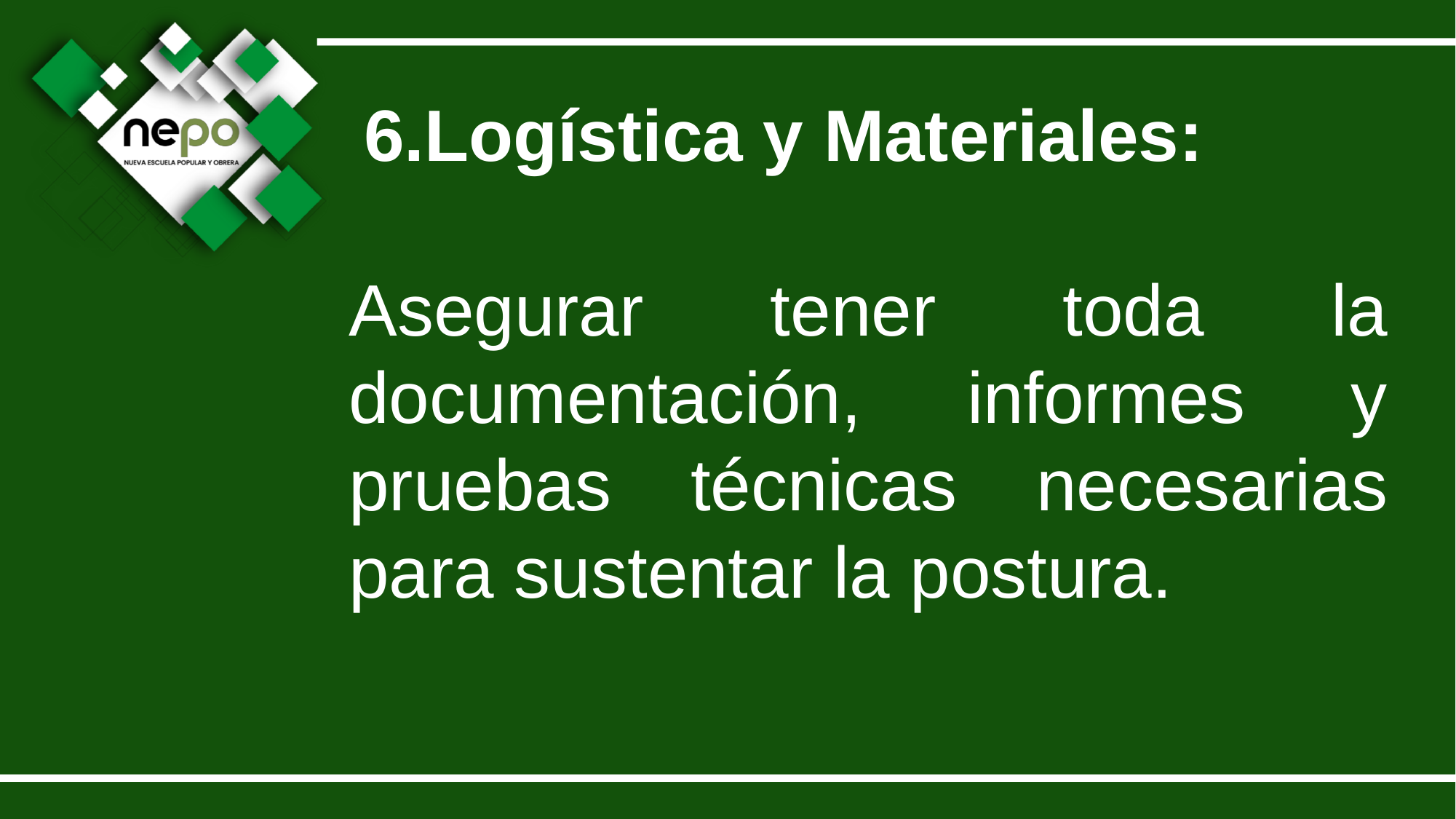

6.Logística y Materiales:

Asegurar tener toda la documentación, informes y pruebas técnicas necesarias para sustentar la postura.